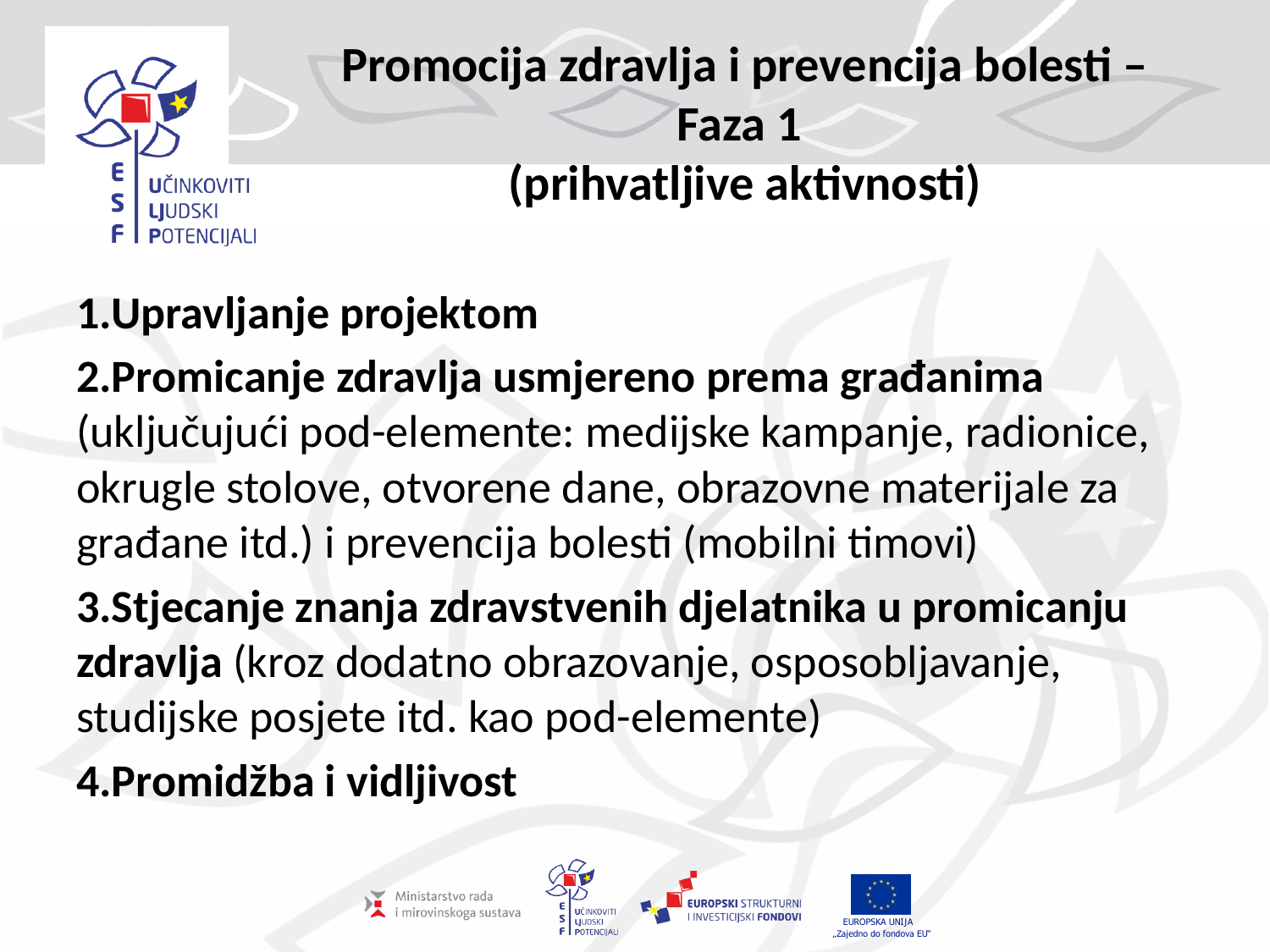

# Promocija zdravlja i prevencija bolesti – Faza 1 (prihvatljive aktivnosti)
1.Upravljanje projektom
2.Promicanje zdravlja usmjereno prema građanima (uključujući pod-elemente: medijske kampanje, radionice, okrugle stolove, otvorene dane, obrazovne materijale za građane itd.) i prevencija bolesti (mobilni timovi)
3.Stjecanje znanja zdravstvenih djelatnika u promicanju zdravlja (kroz dodatno obrazovanje, osposobljavanje, studijske posjete itd. kao pod-elemente)
4.Promidžba i vidljivost